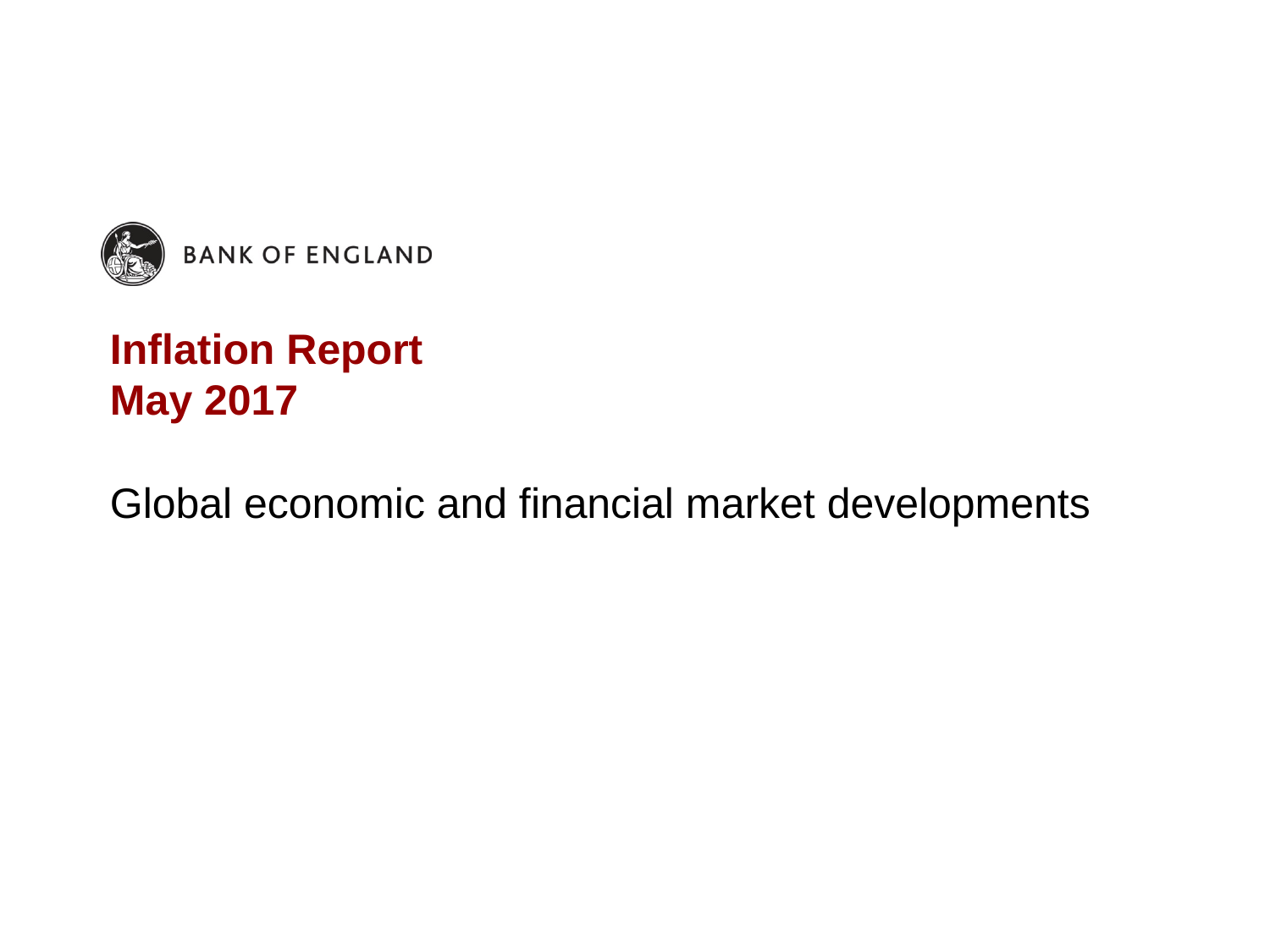

# Inflation Report May 2017
Global economic and financial market developments